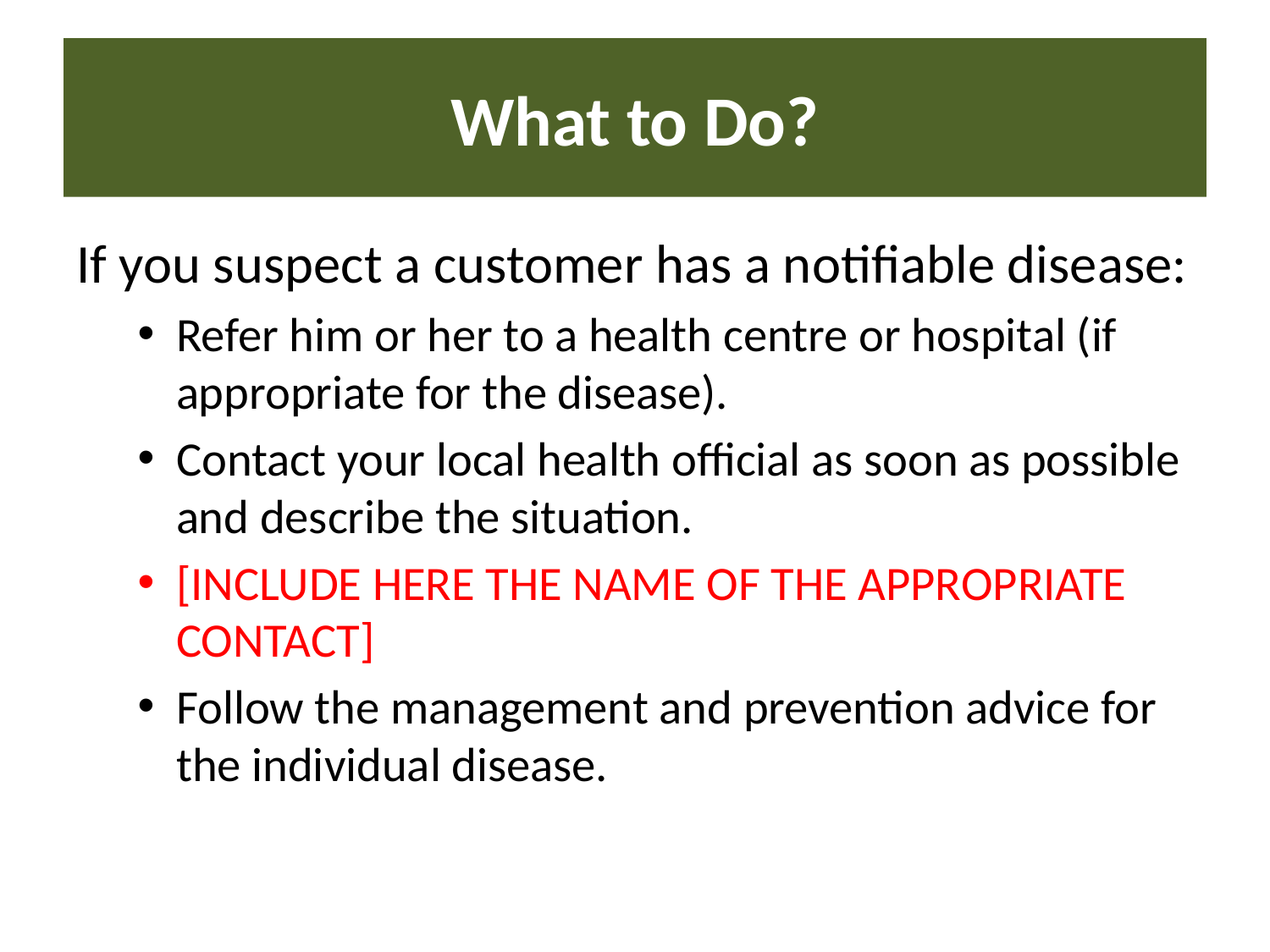

# What to Do?
If you suspect a customer has a notifiable disease:
Refer him or her to a health centre or hospital (if appropriate for the disease).
Contact your local health official as soon as possible and describe the situation.
[INCLUDE HERE THE NAME OF THE APPROPRIATE CONTACT]
Follow the management and prevention advice for the individual disease.